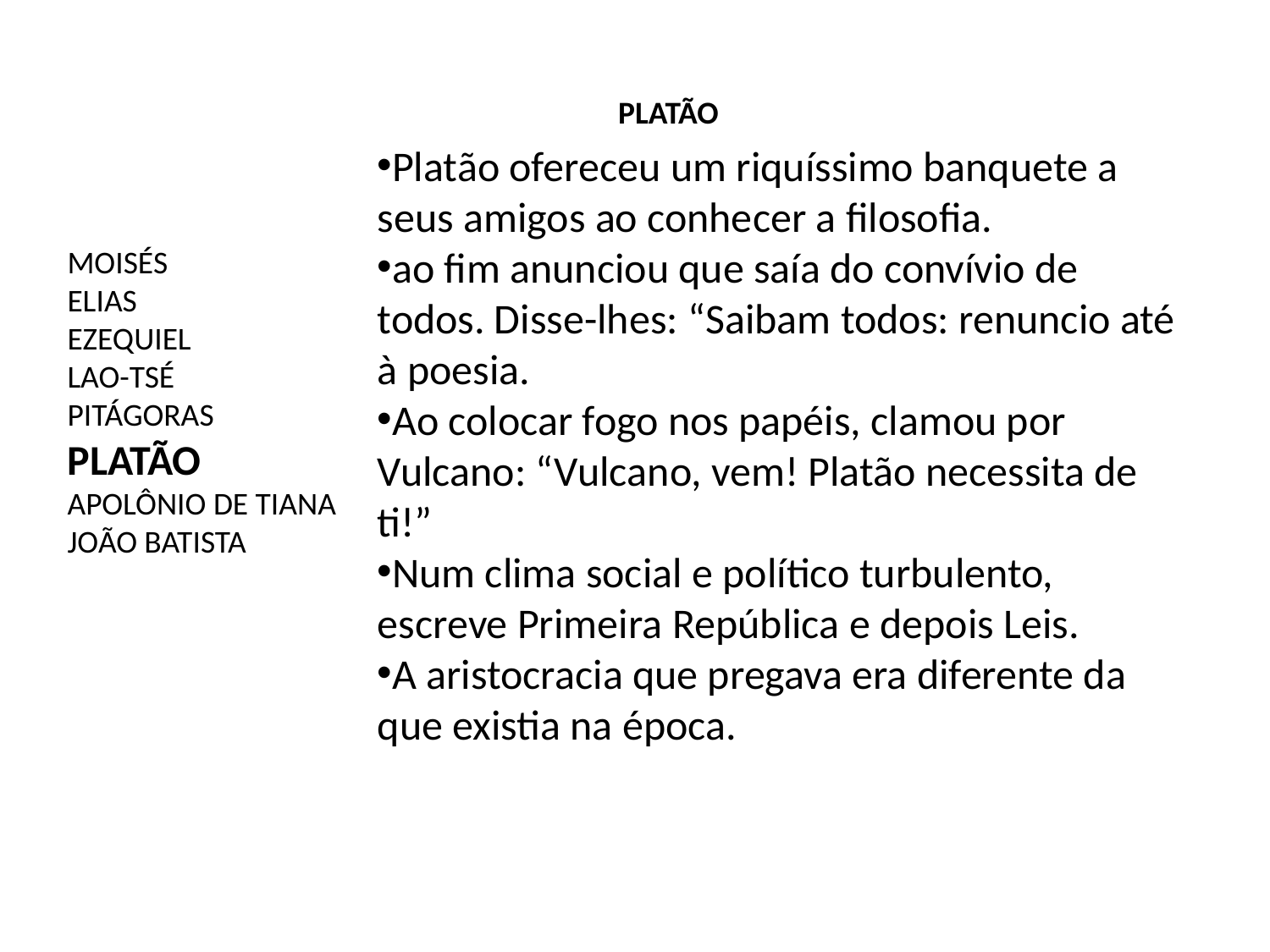

PLATÃO
Platão ofereceu um riquíssimo banquete a seus amigos ao conhecer a filosofia.
ao fim anunciou que saía do convívio de todos. Disse-lhes: “Saibam todos: renuncio até à poesia.
Ao colocar fogo nos papéis, clamou por Vulcano: “Vulcano, vem! Platão necessita de ti!”
Num clima social e político turbulento, escreve Primeira República e depois Leis.
A aristocracia que pregava era diferente da que existia na época.
MOISÉS
ELIAS
EZEQUIEL
LAO-TSÉ
PITÁGORAS
PLATÃO
APOLÔNIO DE TIANA
JOÃO BATISTA